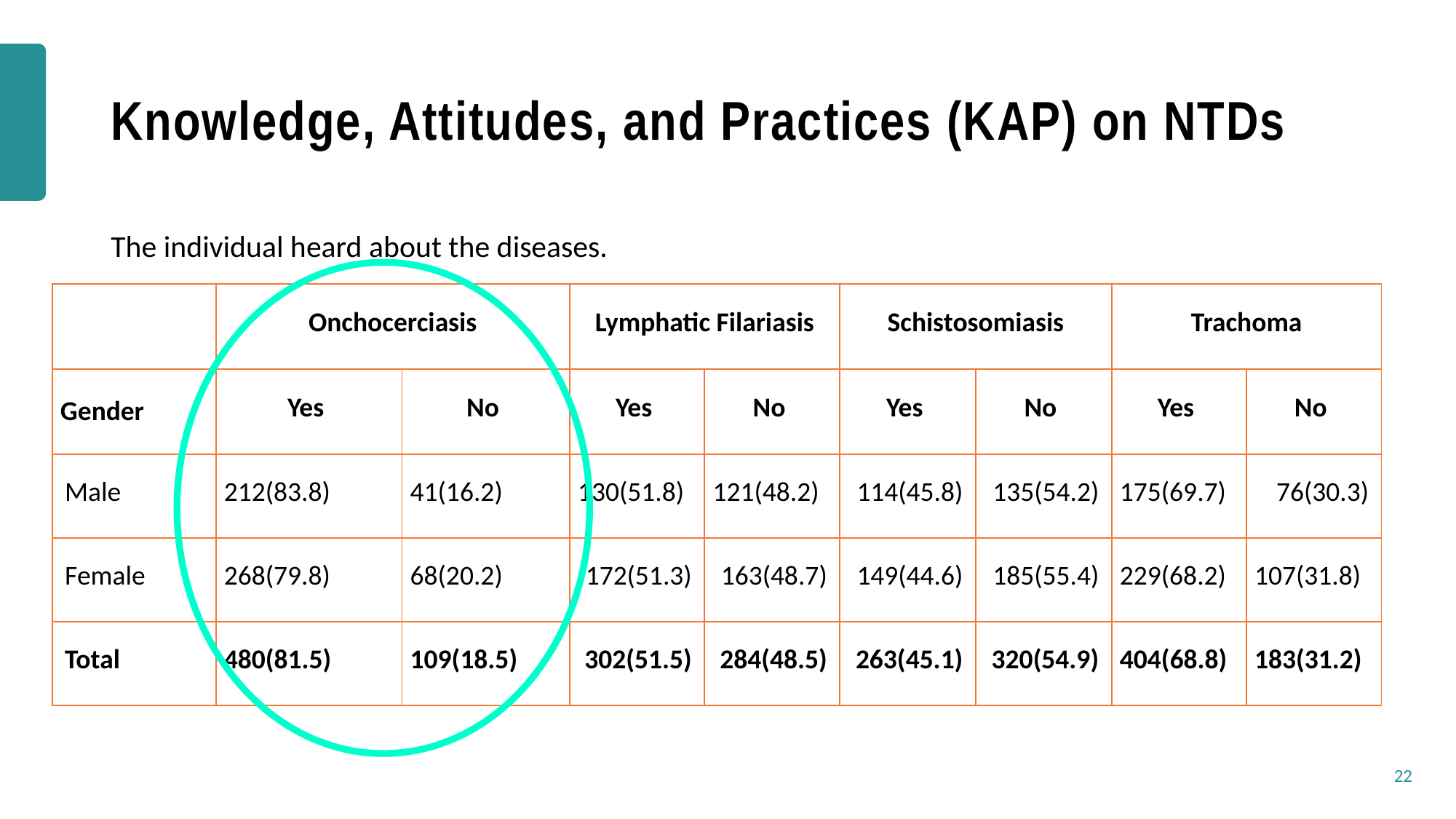

# Knowledge, Attitudes, and Practices (KAP) on NTDs
The individual heard about the diseases.

|  | Onchocerciasis |  | Lymphatic Filariasis |  | Schistosomiasis |  | Trachoma |  |
| --- | --- | --- | --- | --- | --- | --- | --- | --- |
| Gender | Yes | No | Yes | No | Yes | No | Yes | No |
| Male | 212(83.8) | 41(16.2) | 130(51.8) | 121(48.2) | 114(45.8) | 135(54.2) | 175(69.7) | 76(30.3) |
| Female | 268(79.8) | 68(20.2) | 172(51.3) | 163(48.7) | 149(44.6) | 185(55.4) | 229(68.2) | 107(31.8) |
| Total | 480(81.5) | 109(18.5) | 302(51.5) | 284(48.5) | 263(45.1) | 320(54.9) | 404(68.8) | 183(31.2) |
22